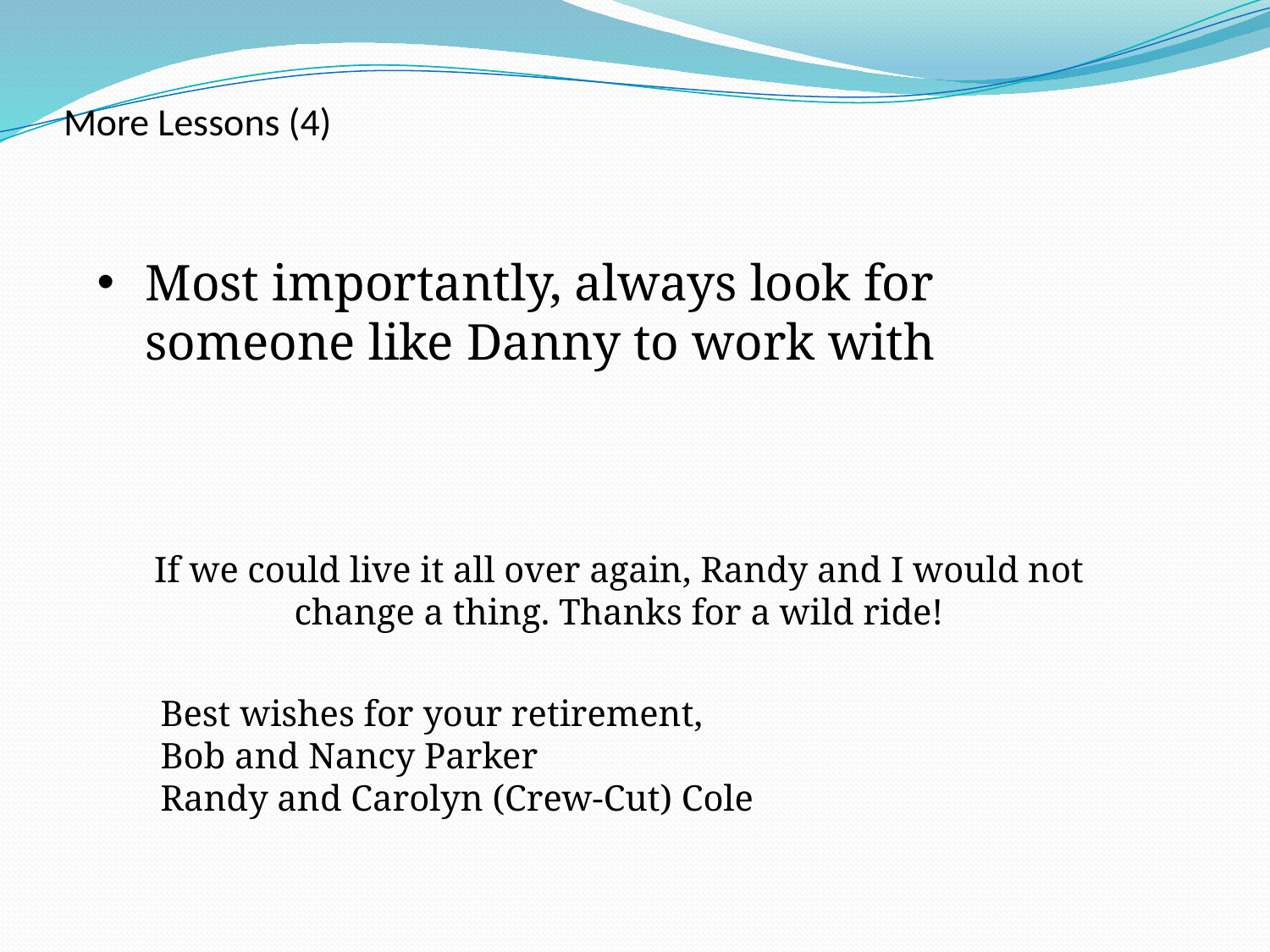

# More Lessons (4)

Most importantly, always look for someone like Danny to work with

If we could live it all over again, Randy and I would not change a thing. Thanks for a wild ride!
Best wishes for your retirement,
Bob and Nancy Parker
Randy and Carolyn (Crew-Cut) Cole